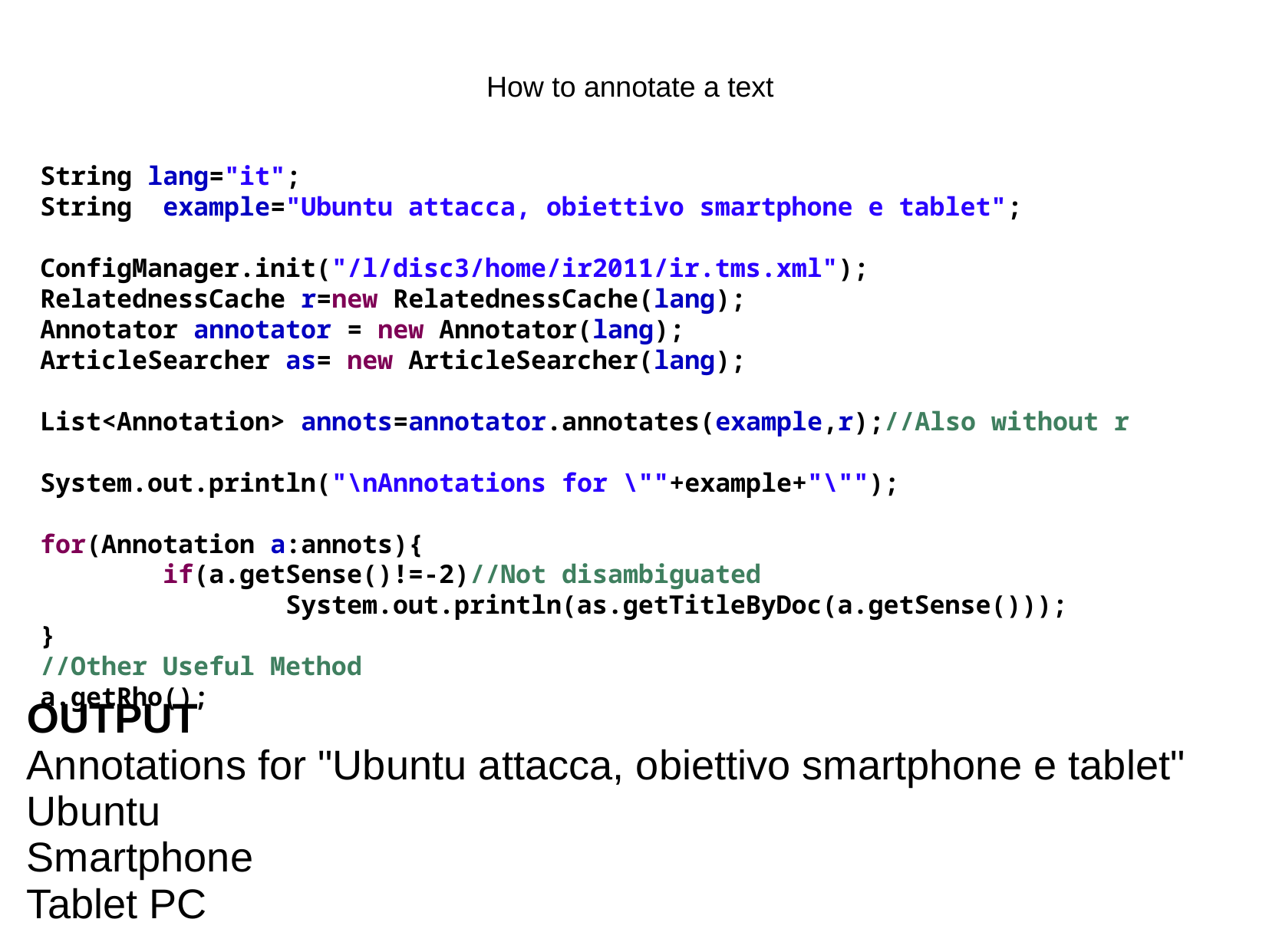

How to annotate a text
String lang="it";
String  example="Ubuntu attacca, obiettivo smartphone e tablet";

ConfigManager.init("/l/disc3/home/ir2011/ir.tms.xml");
RelatednessCache r=new RelatednessCache(lang);
Annotator annotator = new Annotator(lang);
ArticleSearcher as= new ArticleSearcher(lang);

List<Annotation> annots=annotator.annotates(example,r);//Also without r

System.out.println("\nAnnotations for \""+example+"\"");

for(Annotation a:annots){
        if(a.getSense()!=-2)//Not disambiguated
                System.out.println(as.getTitleByDoc(a.getSense()));
}
//Other Useful Method
a.getRho();
OUTPUT
Annotations for "Ubuntu attacca, obiettivo smartphone e tablet"
Ubuntu
Smartphone
Tablet PC